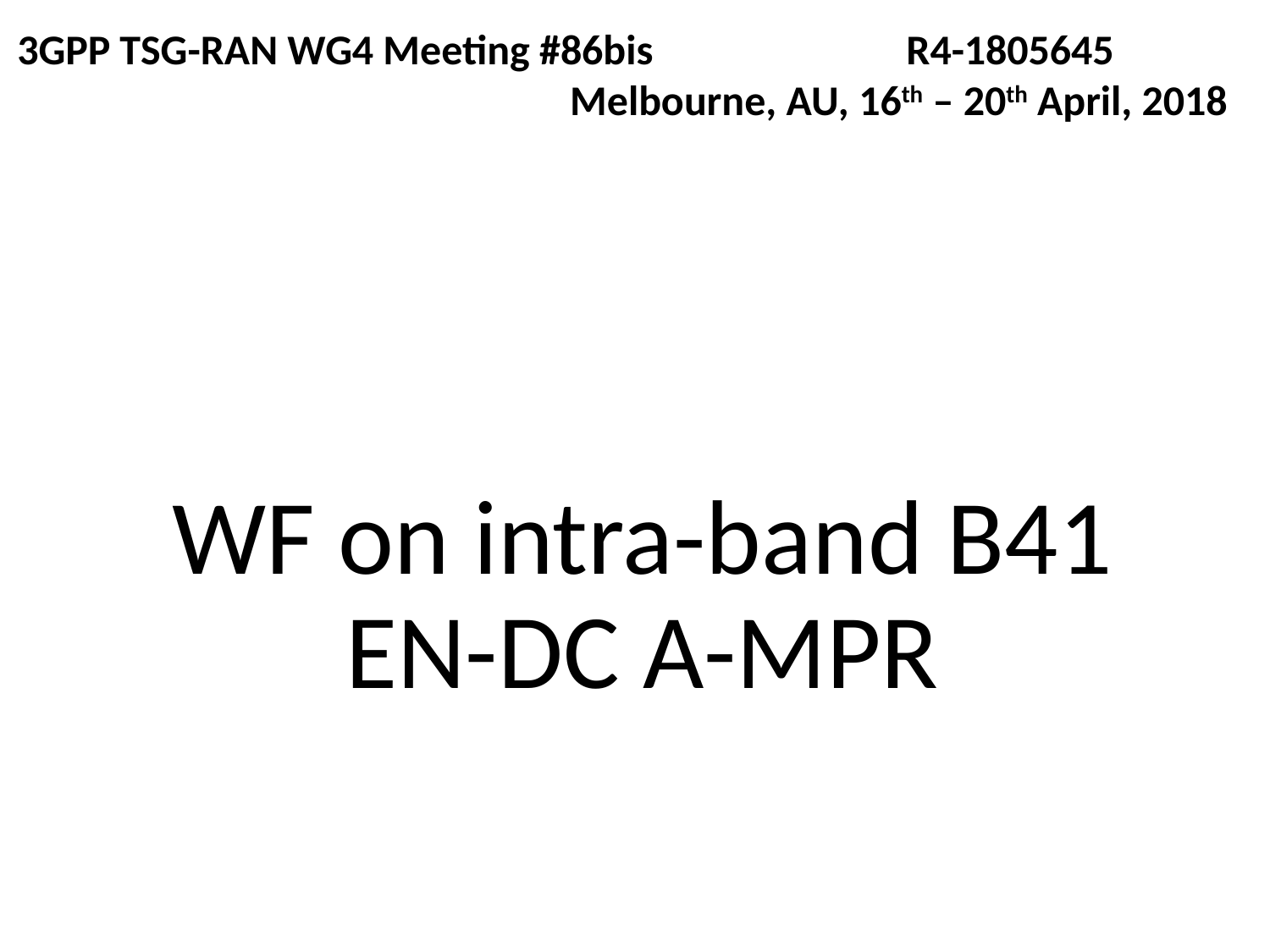

3GPP TSG-RAN WG4 Meeting #86bis 		R4-1805645                                                                        Melbourne, AU, 16th – 20th April, 2018
# WF on intra-band B41 EN-DC A-MPR